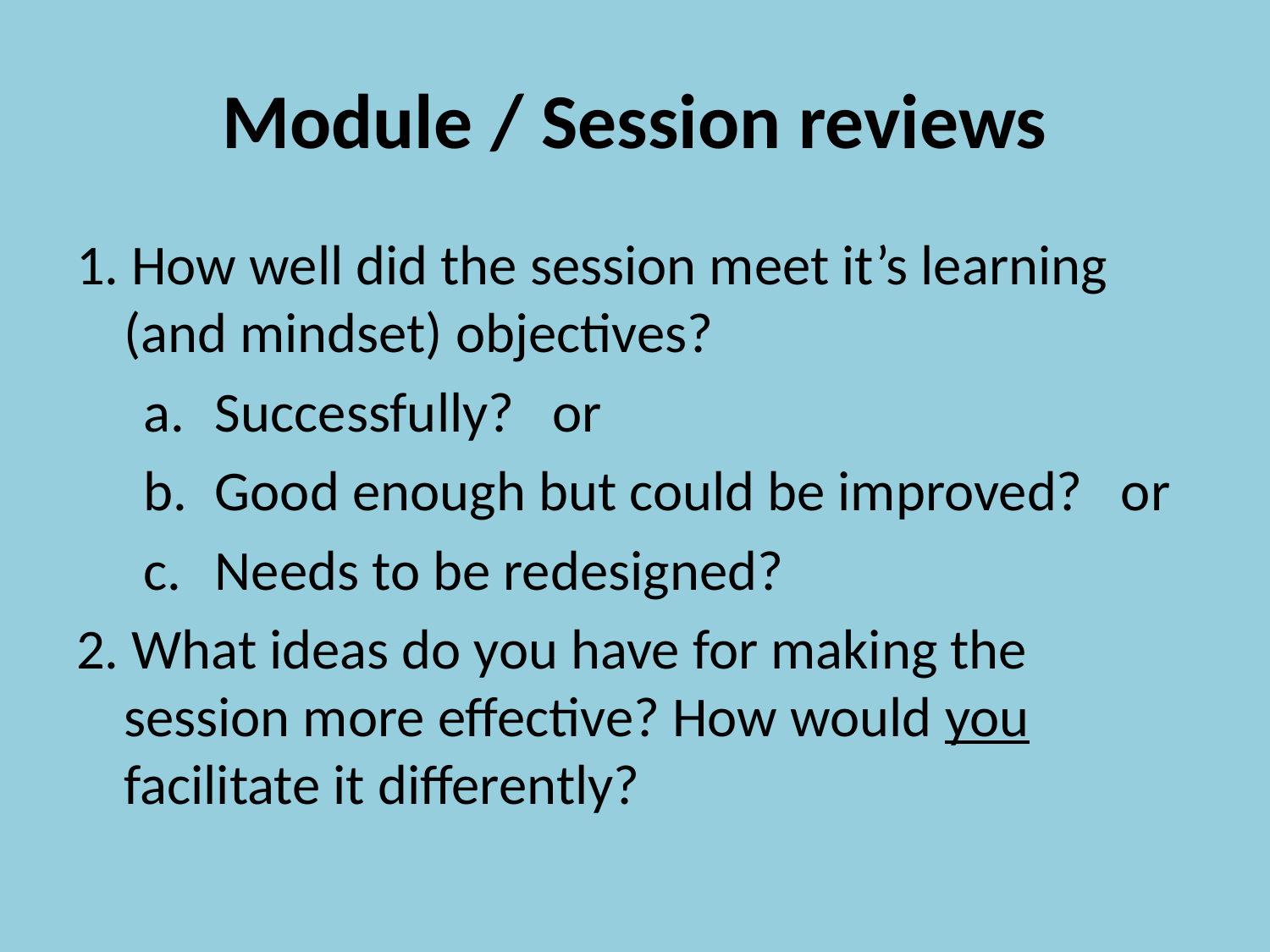

# Module / Session reviews
1. How well did the session meet it’s learning (and mindset) objectives?
Successfully?   or
Good enough but could be improved?   or
Needs to be redesigned?
2. What ideas do you have for making the session more effective? How would you facilitate it differently?